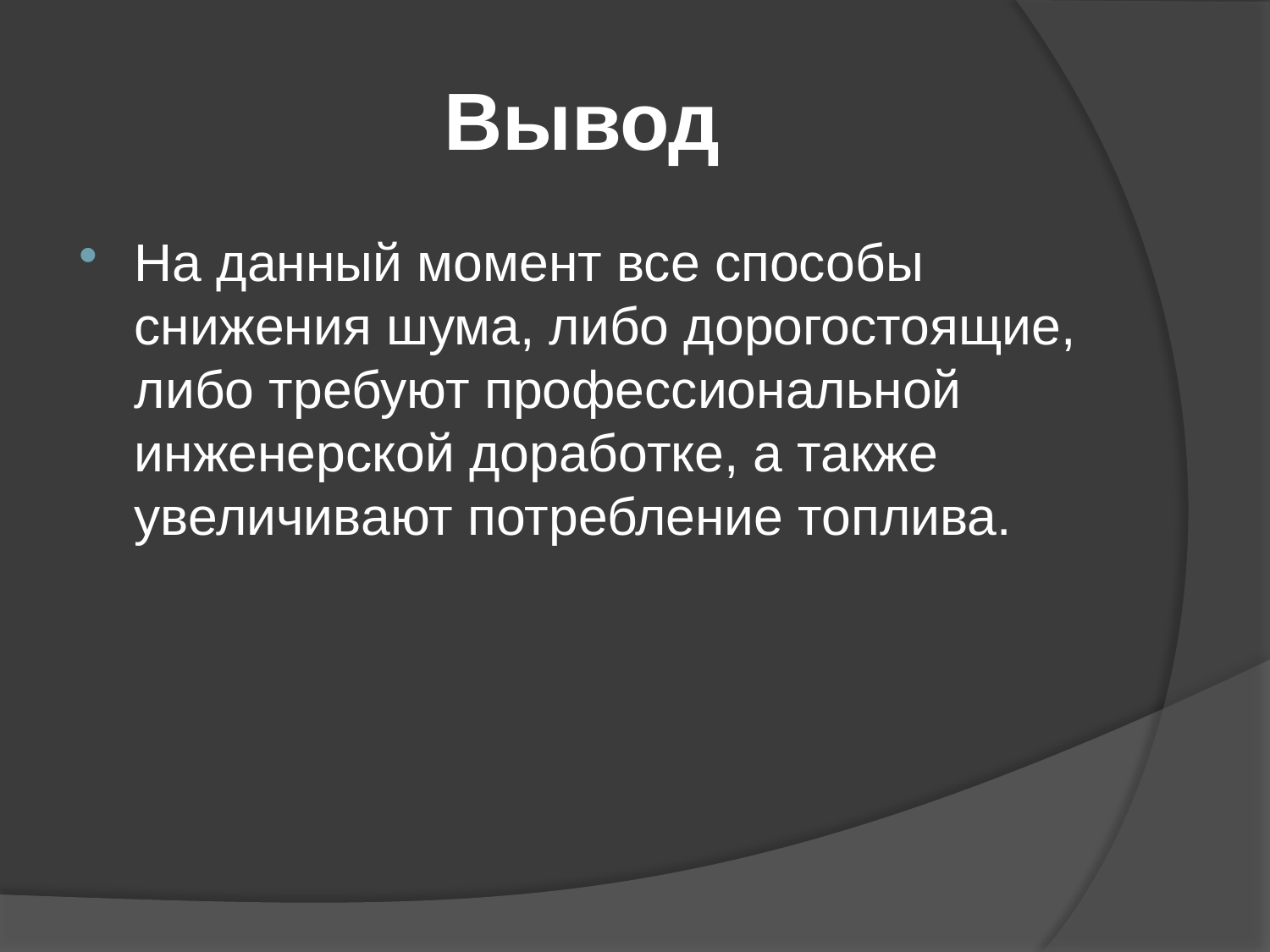

# Вывод
На данный момент все способы снижения шума, либо дорогостоящие, либо требуют профессиональной инженерской доработке, а также увеличивают потребление топлива.